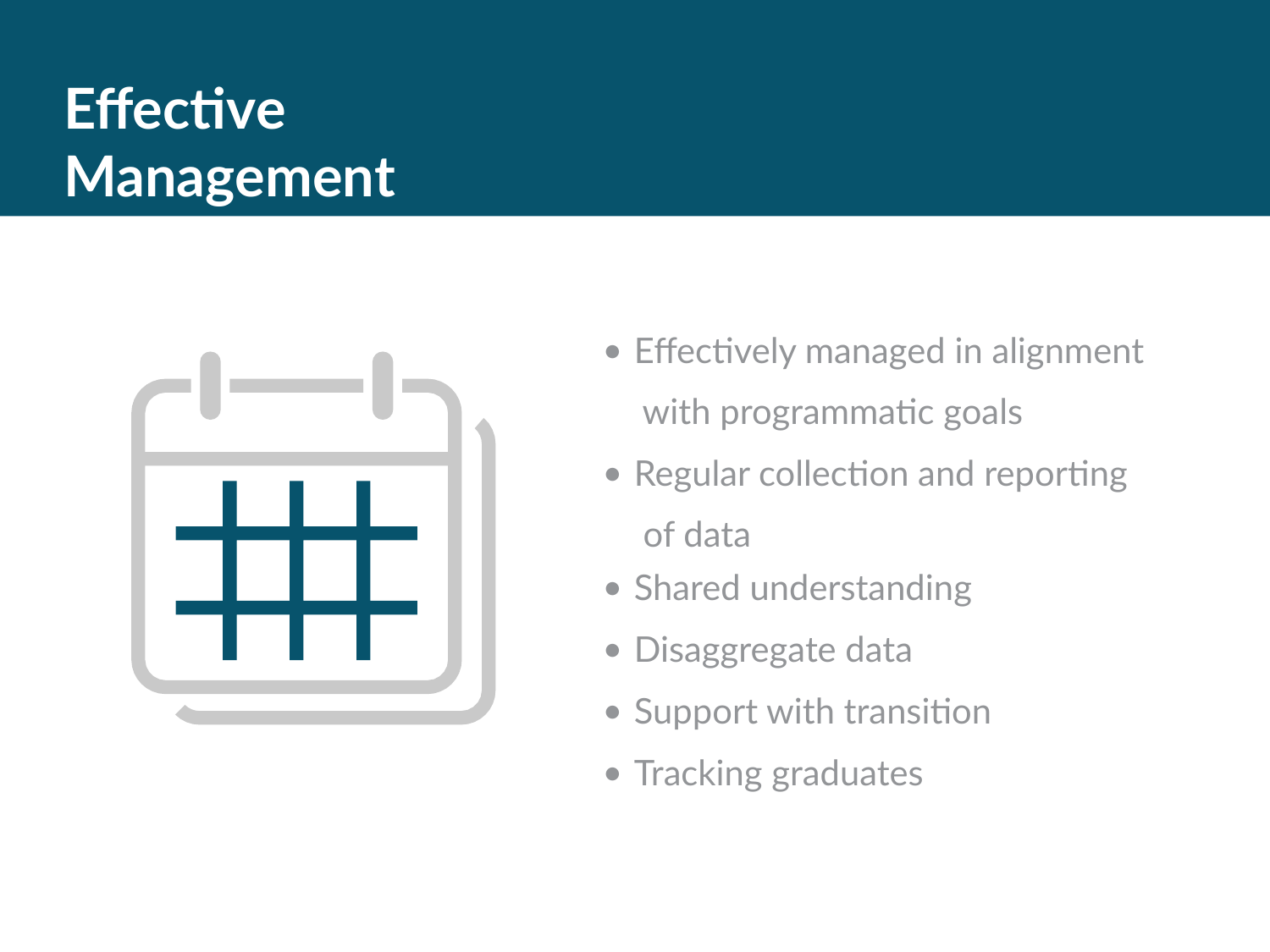

# Effective Management
Effectively managed in alignment  with programmatic goals
Regular collection and reporting  of data
Shared understanding
Disaggregate data
Support with transition
Tracking graduates